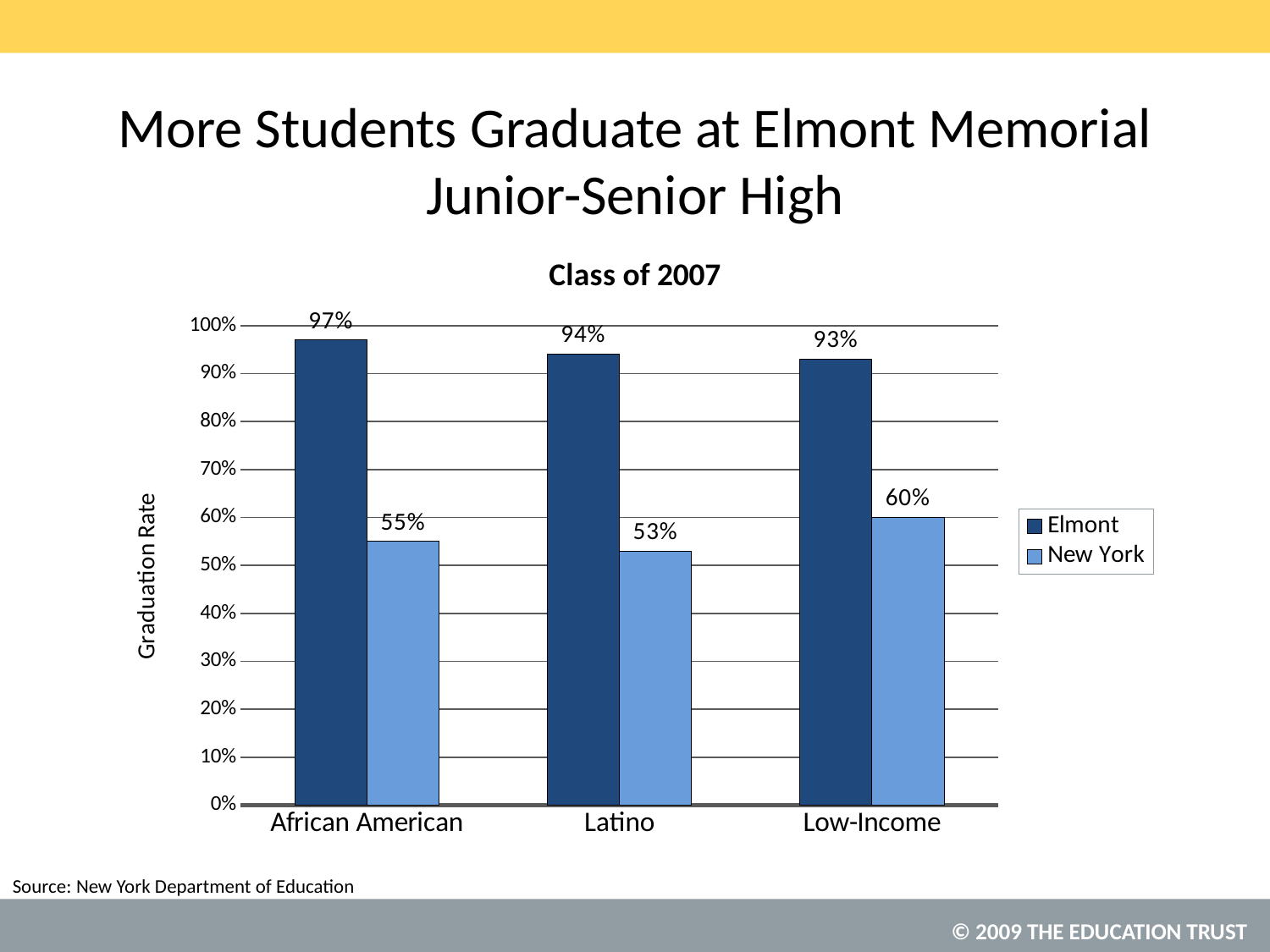

# More Students Graduate at Elmont Memorial Junior-Senior High

### Chart: Class of 2007

| Category | Elmont | New York |
|---|---|---|
| African American | 0.9700000000000006 | 0.55 |
| Latino | 0.9400000000000006 | 0.53 |
| Low-Income | 0.93 | 0.6000000000000006 |
New York Department of Education